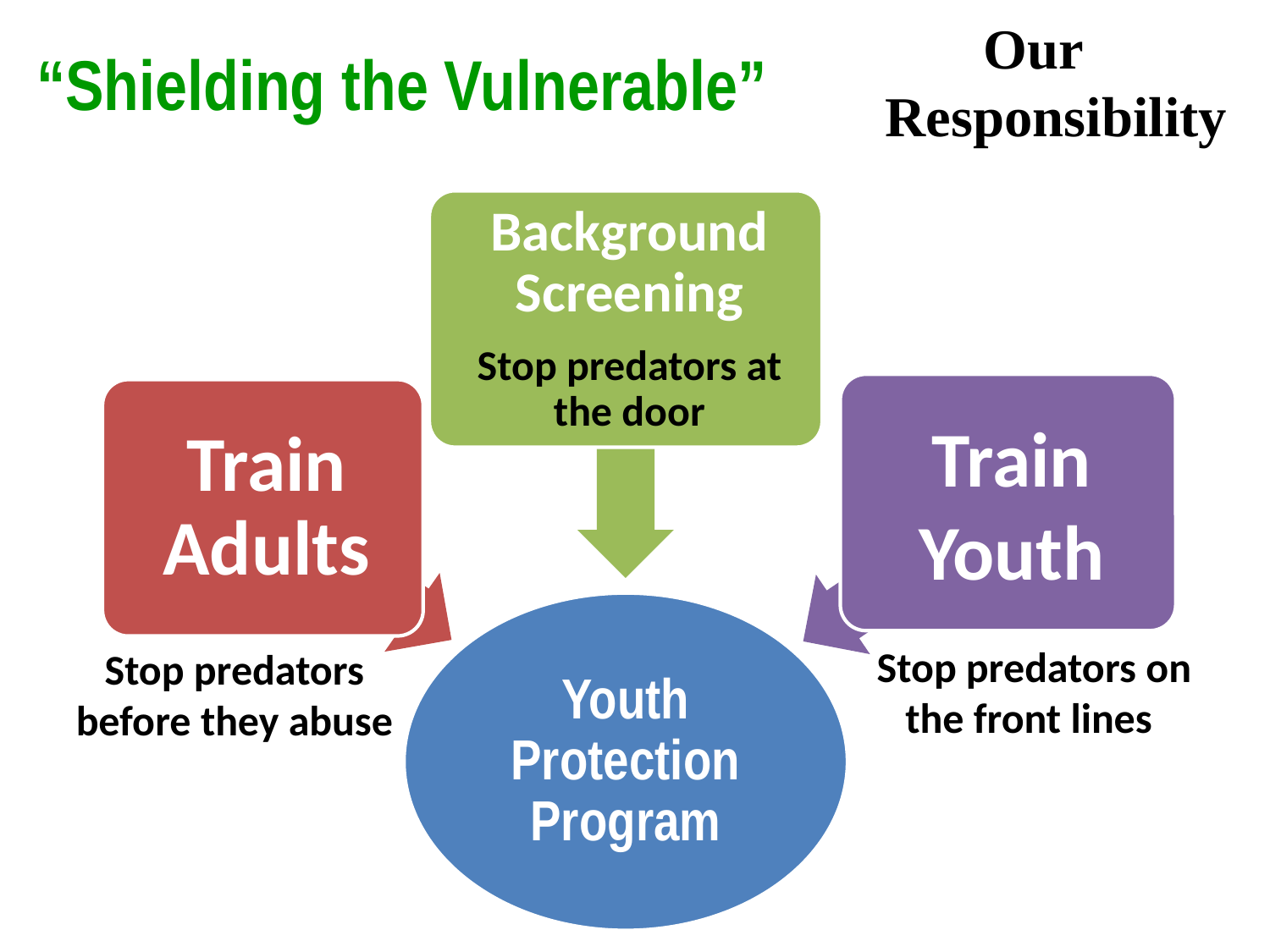

# “Shielding the Vulnerable”
        Our Responsibility
Youth Protection Program
Train Adults
Background Screening
Stop predators at the door
Train Youth
Stop predators on
   the front lines
   Stop predators before they abuse